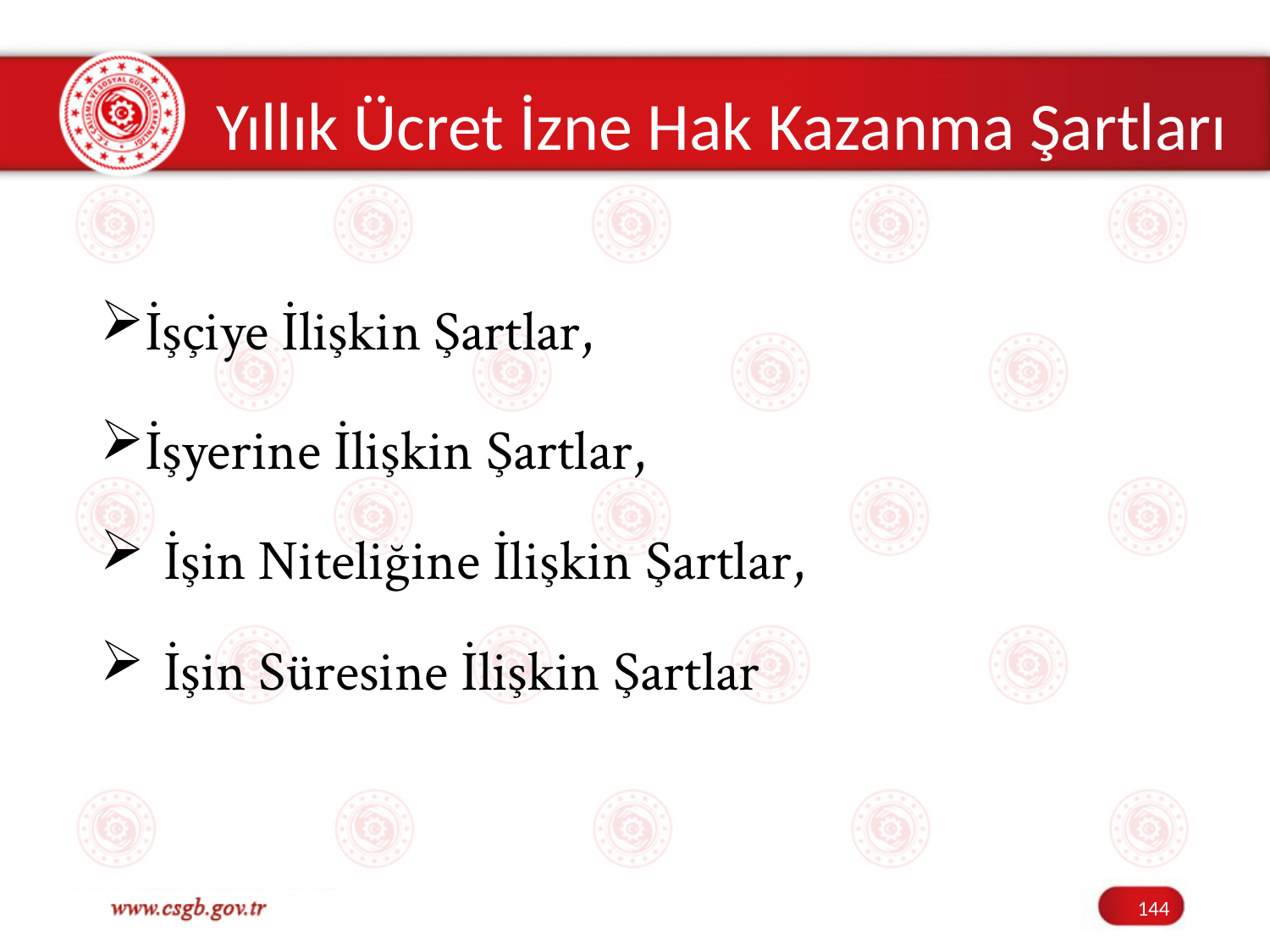

# Yıllık Ücret İzne Hak Kazanma Şartları
İşçiye İlişkin Şartlar,
İşyerine İlişkin Şartlar,
İşin Niteliğine İlişkin Şartlar,
İşin Süresine İlişkin Şartlar

144